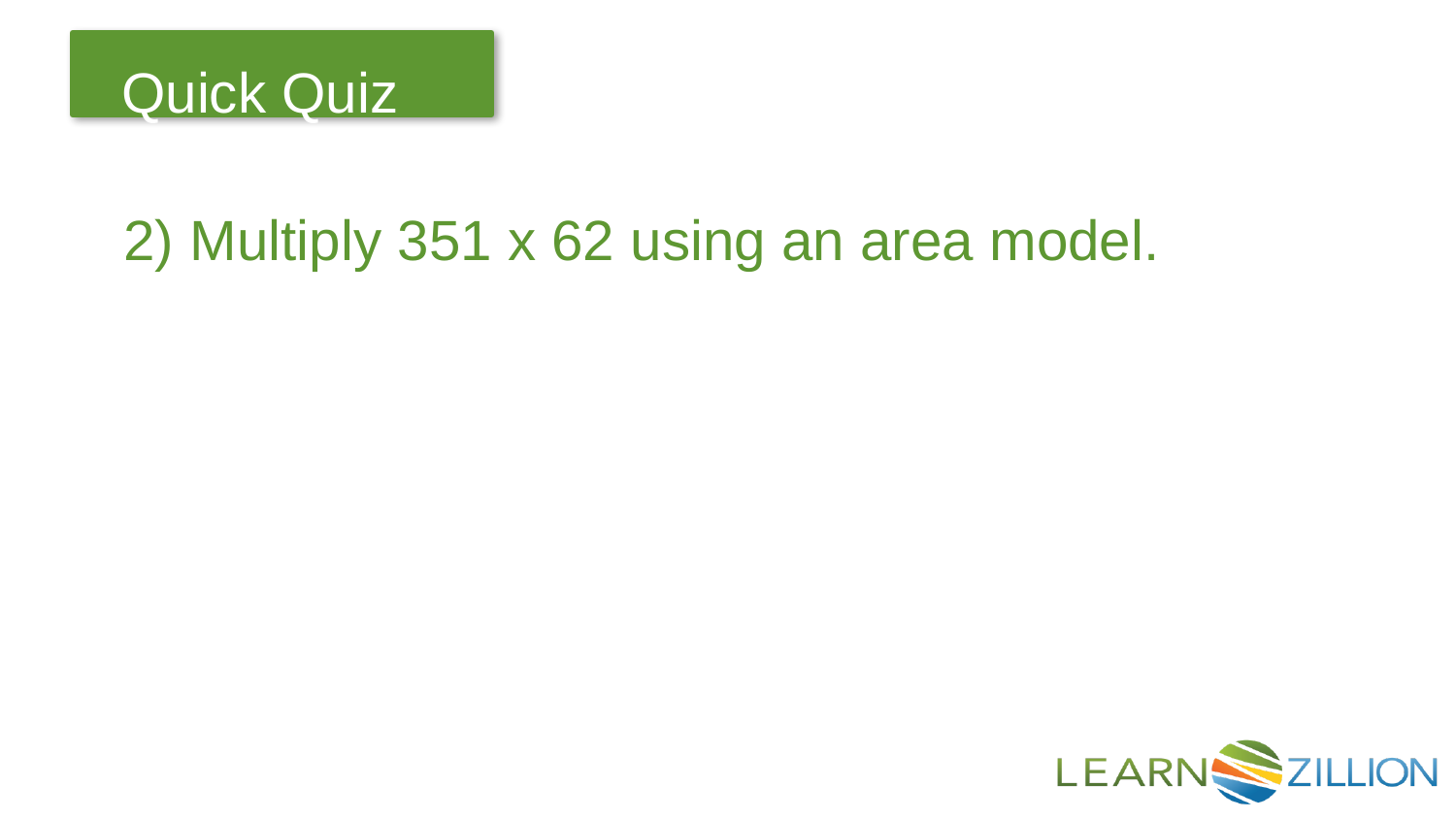

2) Multiply 351 x 62 using an area model.